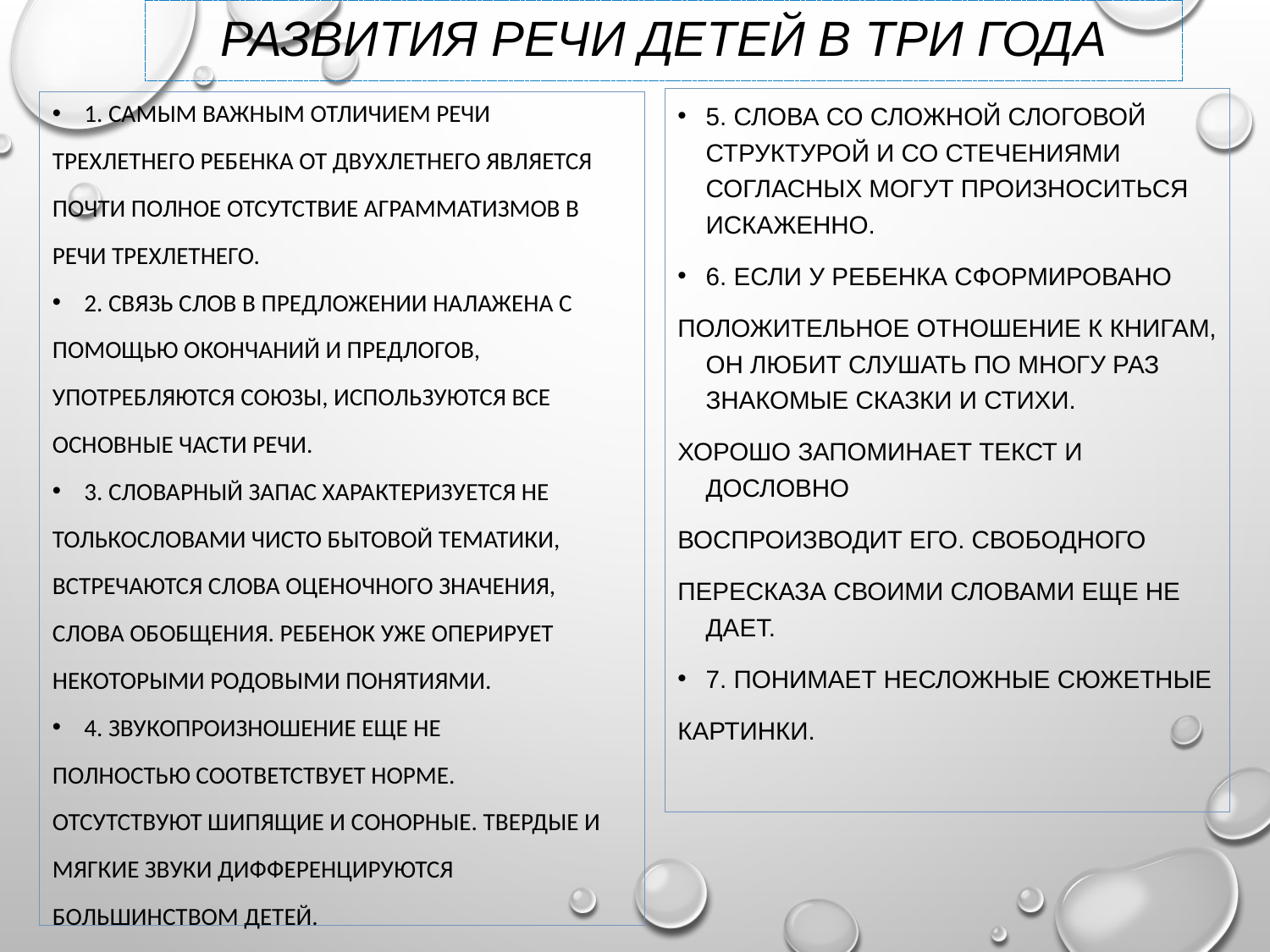

# РАЗВИТИЯ РЕЧИ ДЕТЕЙ В ТРИ ГОДА
5. Слова со сложной слоговой структурой и со стечениями согласных могут произноситься   искаженно.
6. Если у ребенка сформировано
положительное отношение к книгам, он любит слушать по многу раз знакомые сказки и стихи.
Хорошо запоминает текст и дословно
воспроизводит его. Свободного
пересказа своими словами еще не дает.
7. Понимает несложные сюжетные
картинки.
1. Самым важным отличием речи
трехлетнего ребенка от двухлетнего является
почти полное отсутствие аграмматизмов в
речи трехлетнего.
2. Связь слов в предложении налажена с
помощью окончаний и предлогов,
употребляются союзы, используются все
основные части речи.
3. Словарный запас характеризуется не
толькословами чисто бытовой тематики,
встречаются слова оценочного значения,
слова обобщения. Ребенок уже оперирует
некоторыми родовыми понятиями.
4. Звукопроизношение еще не
полностью соответствует норме.
Отсутствуют шипящие и сонорные. Твердые и
мягкие звуки дифференцируются
большинством детей.